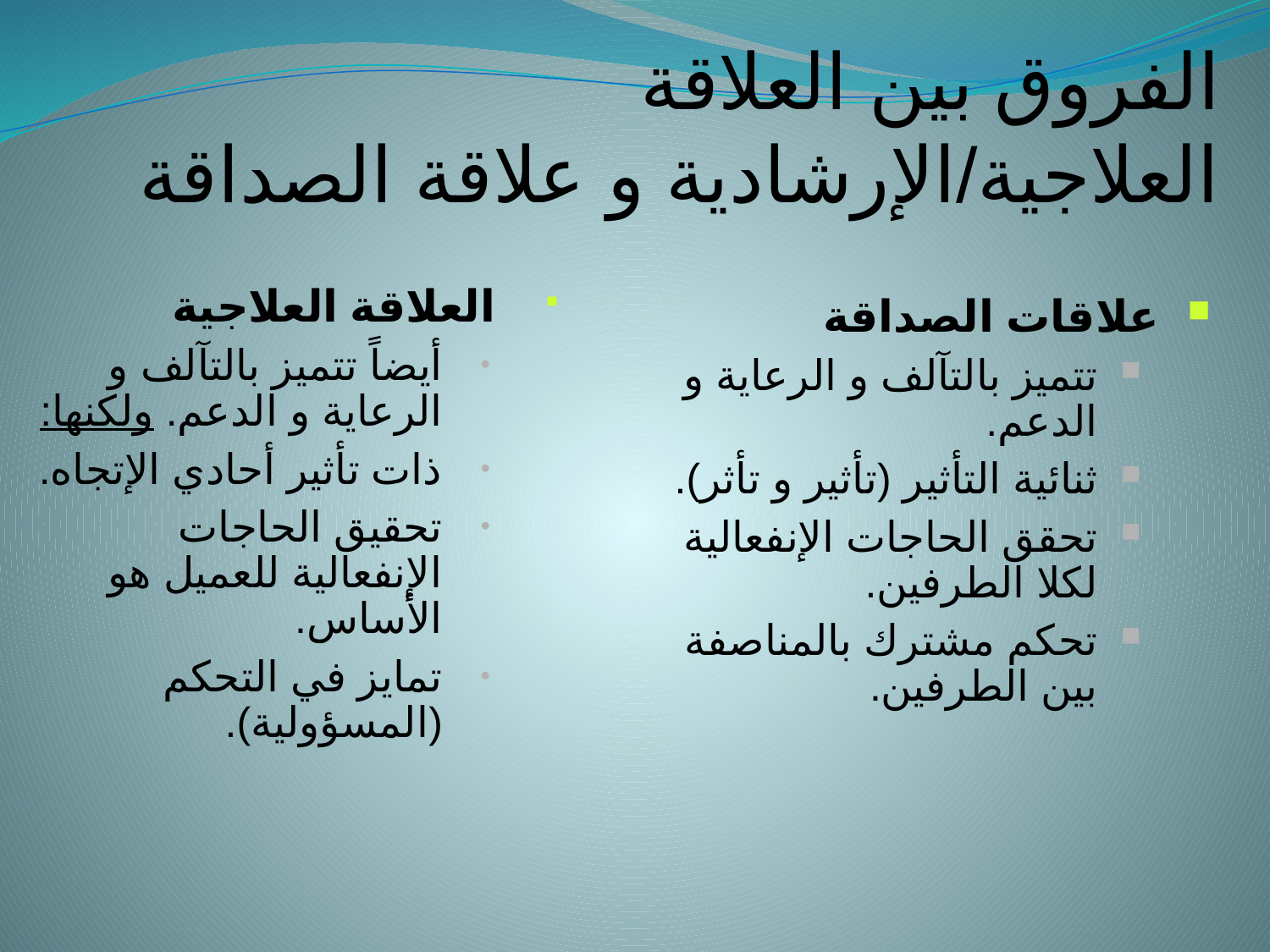

الفروق بين العلاقة العلاجية/الإرشادية و علاقة الصداقة
العلاقة العلاجية
أيضاً تتميز بالتآلف و الرعاية و الدعم. ولكنها:
ذات تأثير أحادي الإتجاه.
تحقيق الحاجات الإنفعالية للعميل هو الأساس.
تمايز في التحكم (المسؤولية).
علاقات الصداقة
تتميز بالتآلف و الرعاية و الدعم.
ثنائية التأثير (تأثير و تأثر).
تحقق الحاجات الإنفعالية لكلا الطرفين.
تحكم مشترك بالمناصفة بين الطرفين.